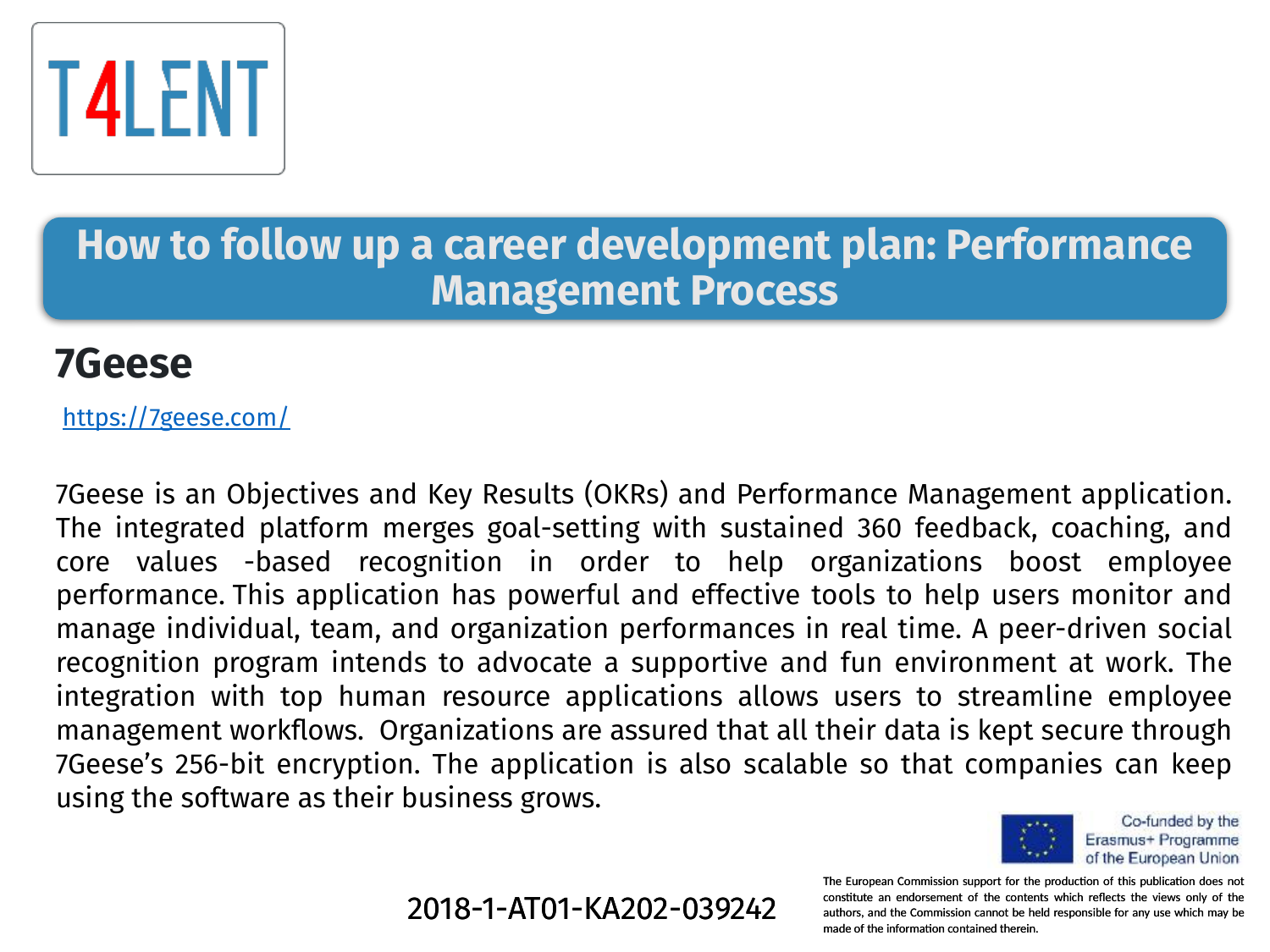

How to follow up a career development plan: Performance Management Process
7Geese
 https://7geese.com/

7Geese is an Objectives and Key Results (OKRs) and Performance Management application. The integrated platform merges goal-setting with sustained 360 feedback, coaching, and core values -based recognition in order to help organizations boost employee performance. This application has powerful and effective tools to help users monitor and manage individual, team, and organization performances in real time. A peer-driven social recognition program intends to advocate a supportive and fun environment at work. The integration with top human resource applications allows users to streamline employee management workflows.  Organizations are assured that all their data is kept secure through 7Geese’s 256-bit encryption. The application is also scalable so that companies can keep using the software as their business grows.